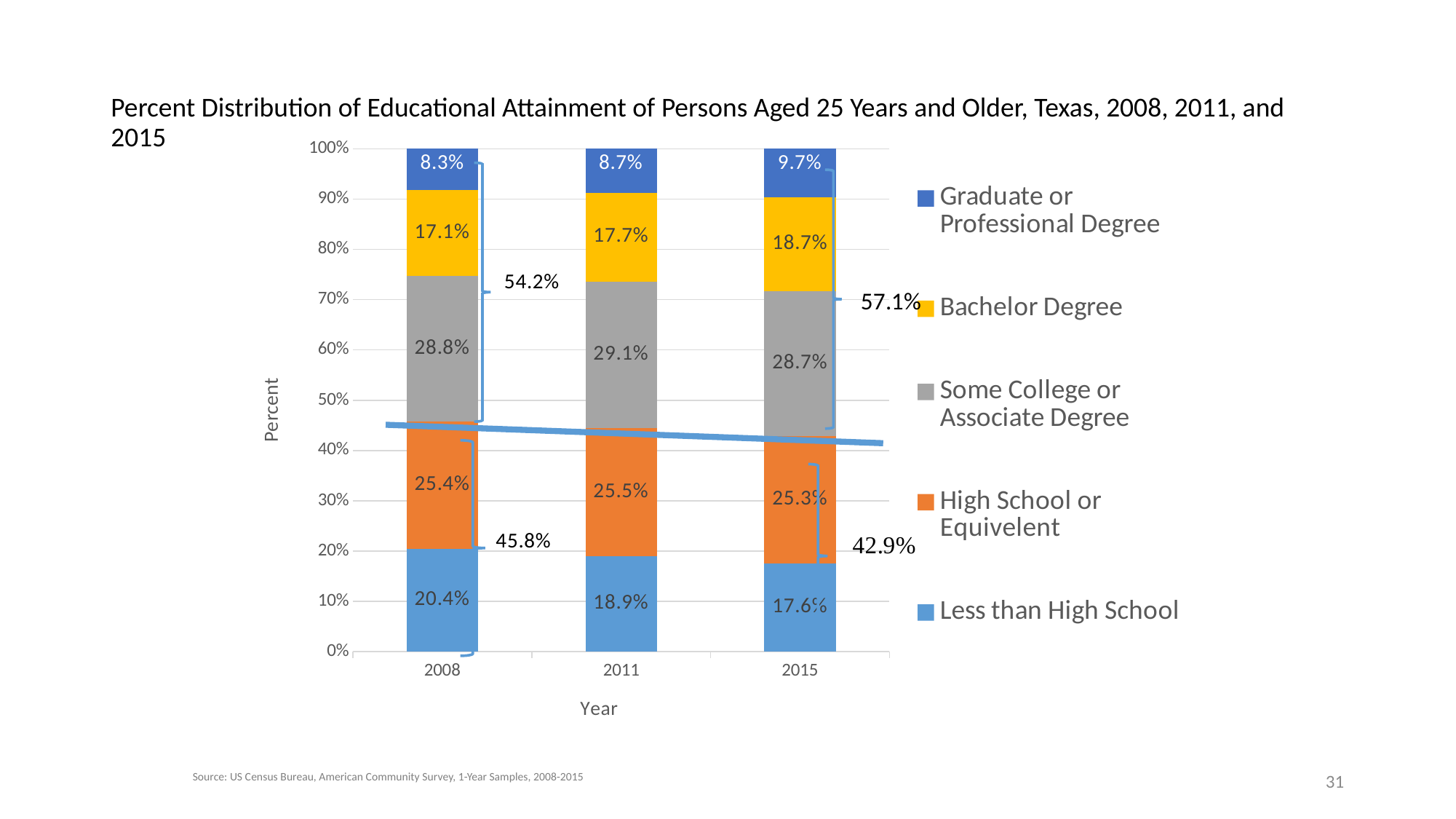

31
# Percent Distribution of Educational Attainment of Persons Aged 25 Years and Older, Texas, 2008, 2011, and 2015

### Chart

| Category | Less than High School | High School or Equivelent | Some College or Associate Degree | Bachelor Degree | Graduate or Professional Degree |
|---|---|---|---|---|---|
| 2008 | 0.2038102073898802 | 0.25441601190517904 | 0.2884092175219503 | 0.17077482970735702 | 0.0825897334756334 |
| 2011 | 0.1892592384992999 | 0.25503417205665835 | 0.2914552719291201 | 0.17714518702450377 | 0.08710613049041796 |
| 2015 | 0.17576640711558342 | 0.25328731224955087 | 0.2873422389155388 | 0.18693366816115575 | 0.09667037355817115 |
Source: US Census Bureau, American Community Survey, 1-Year Samples, 2008-2015